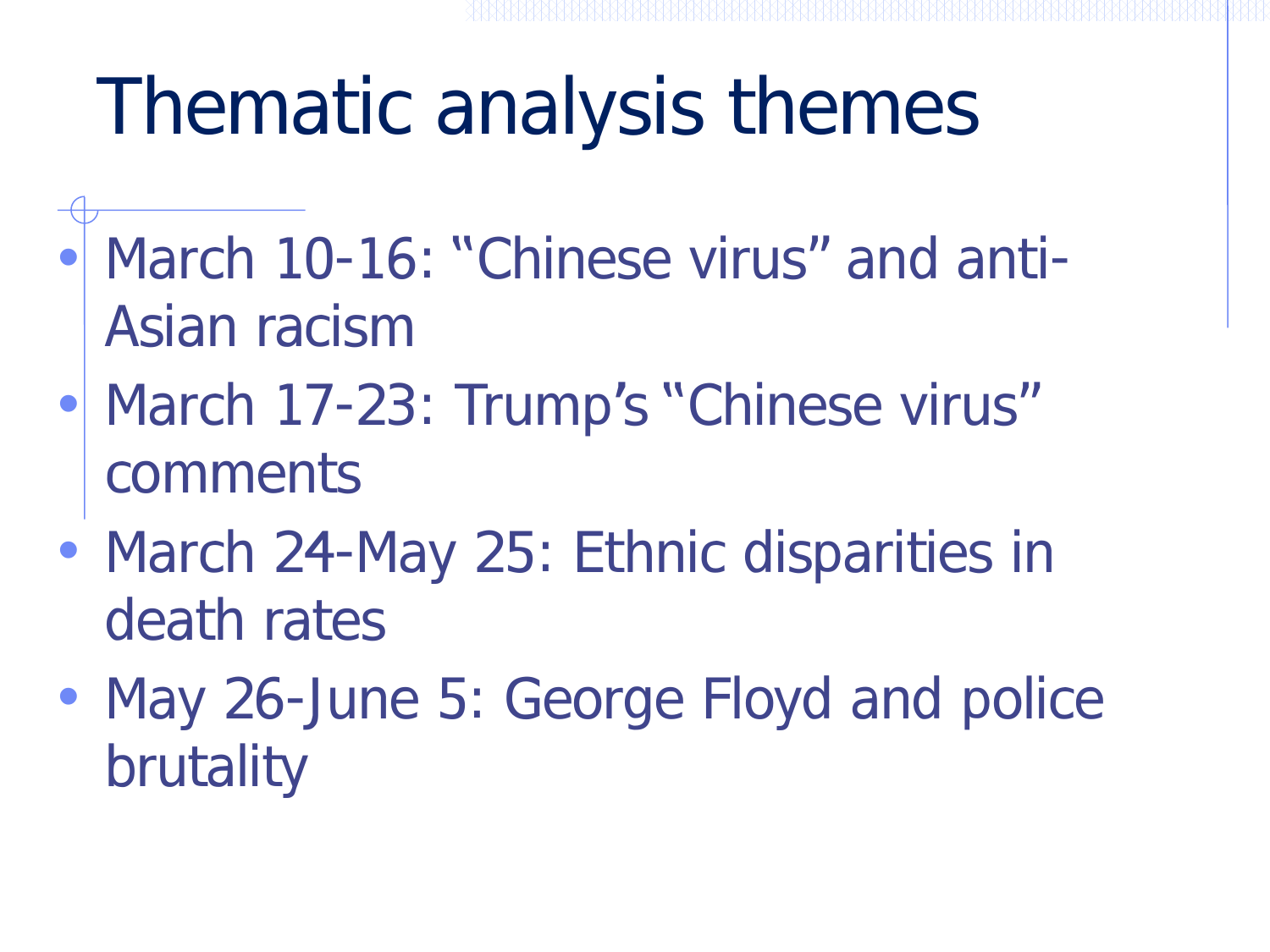

# Thematic analysis themes
March 10-16: “Chinese virus” and anti-Asian racism
March 17-23: Trump’s “Chinese virus” comments
March 24-May 25: Ethnic disparities in death rates
May 26-June 5: George Floyd and police brutality